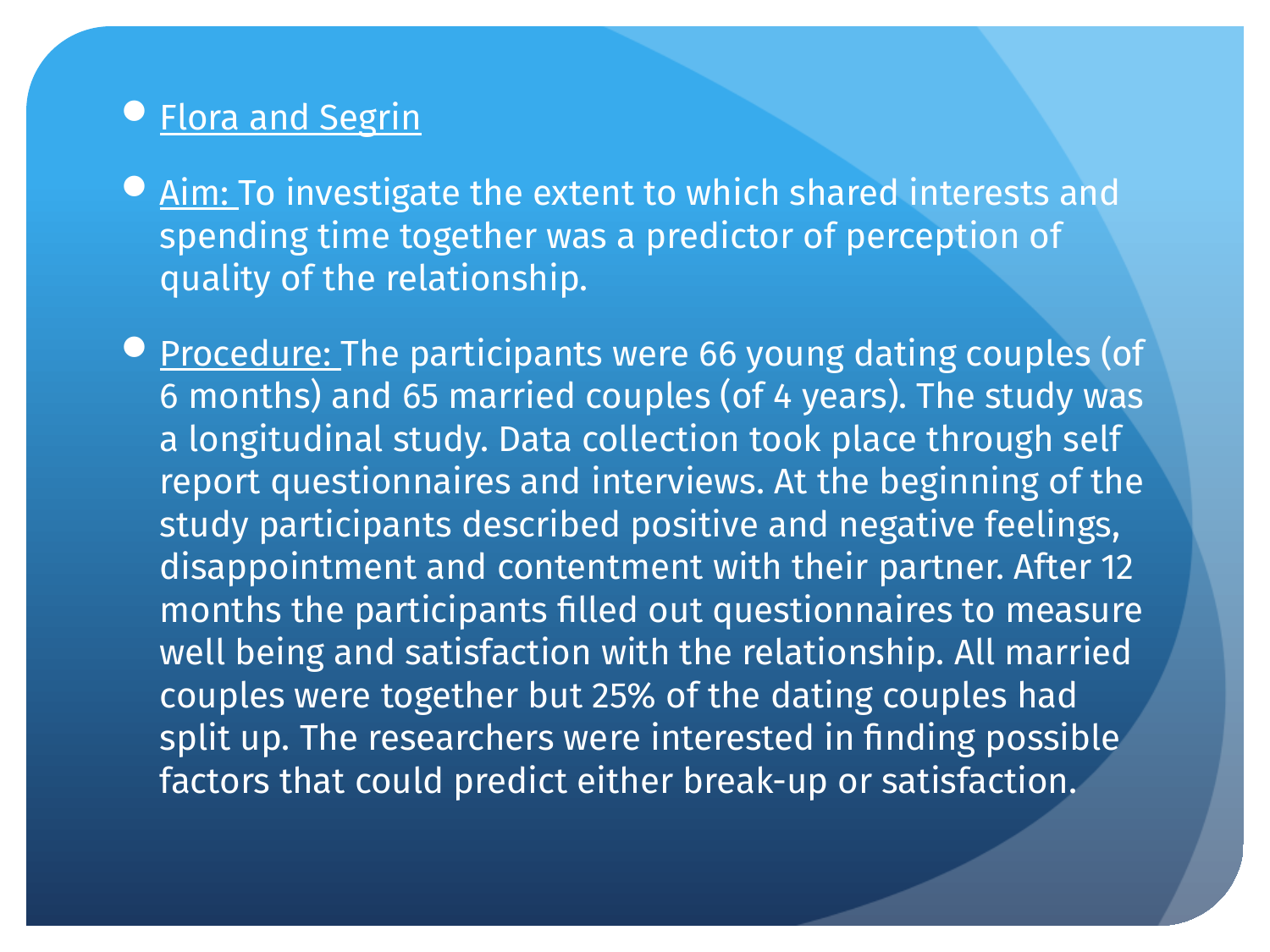

Flora and Segrin
Aim: To investigate the extent to which shared interests and spending time together was a predictor of perception of quality of the relationship.
Procedure: The participants were 66 young dating couples (of 6 months) and 65 married couples (of 4 years). The study was a longitudinal study. Data collection took place through self report questionnaires and interviews. At the beginning of the study participants described positive and negative feelings, disappointment and contentment with their partner. After 12 months the participants filled out questionnaires to measure well being and satisfaction with the relationship. All married couples were together but 25% of the dating couples had split up. The researchers were interested in finding possible factors that could predict either break-up or satisfaction.